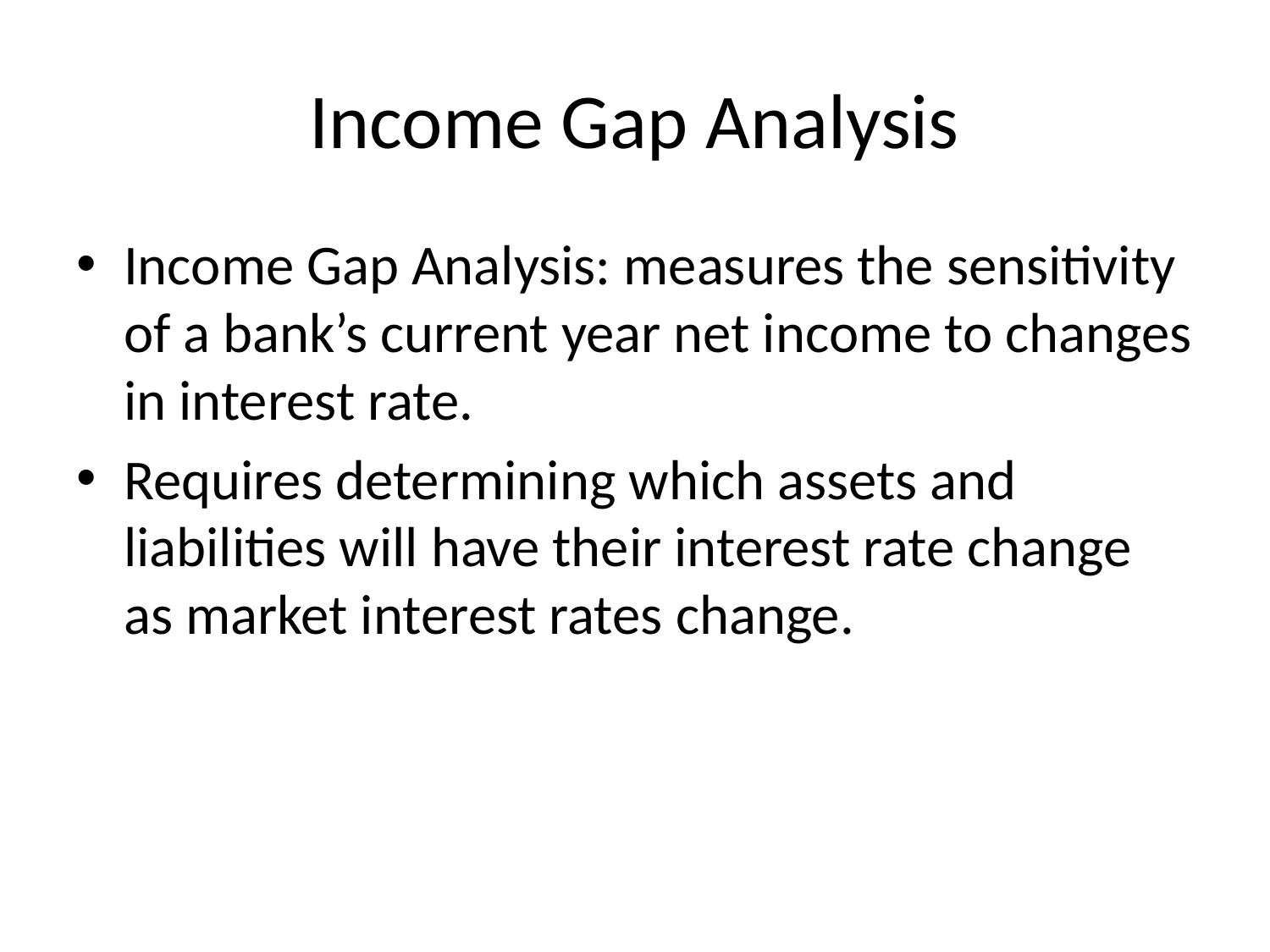

# Income Gap Analysis
Income Gap Analysis: measures the sensitivity of a bank’s current year net income to changes in interest rate.
Requires determining which assets and liabilities will have their interest rate change as market interest rates change.